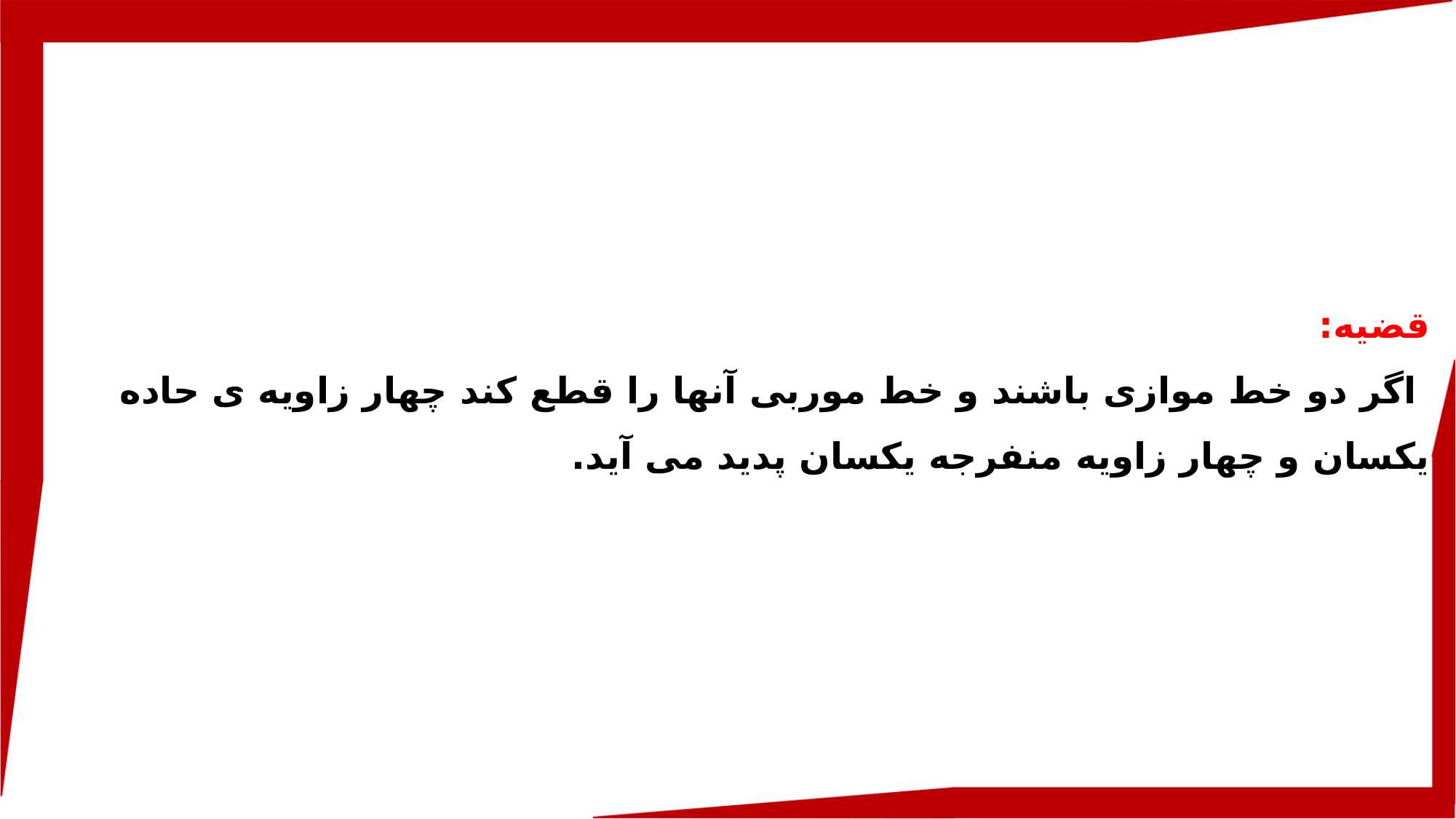

قضیه:
 اگر دو خط موازی باشند و خط موربی آنها را قطع کند چهار زاویه ی حاده یکسان و چهار زاویه منفرجه یکسان پدید می آید.